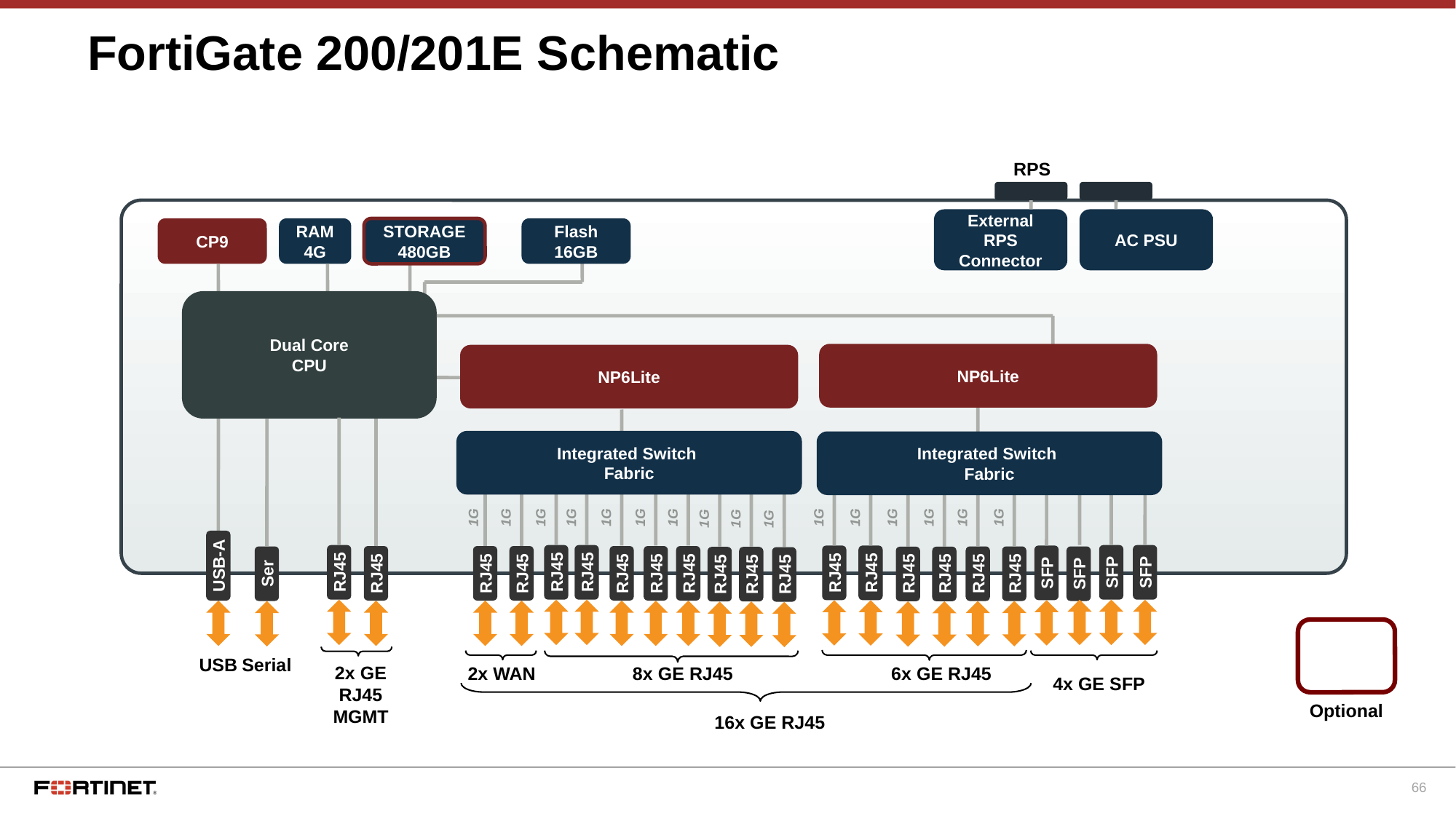

# FortiGate 200/201E Schematic
RPS

External RPS Connector
AC PSU
CP9
RAM
4G
STORAGE
480GB
Flash
16GB

Dual Core
CPU

NP6Lite
NP6Lite

Integrated Switch
Fabric
Integrated Switch
Fabric

SFP

SFP

SFP

SFP

1G
1G
1G
1G
1G
1G
1G
1G
1G
1G
1G
1G
1G
1G
1G
1G

USB-A
RJ45
RJ45
RJ45
RJ45
RJ45
RJ45
RJ45
RJ45
RJ45
RJ45
RJ45
Ser
RJ45
RJ45
RJ45
RJ45
RJ45
RJ45
RJ45

Serial
USB
2x GE RJ45 MGMT
2x WAN
8x GE RJ45
6x GE RJ45
4x GE SFP
Optional
16x GE RJ45